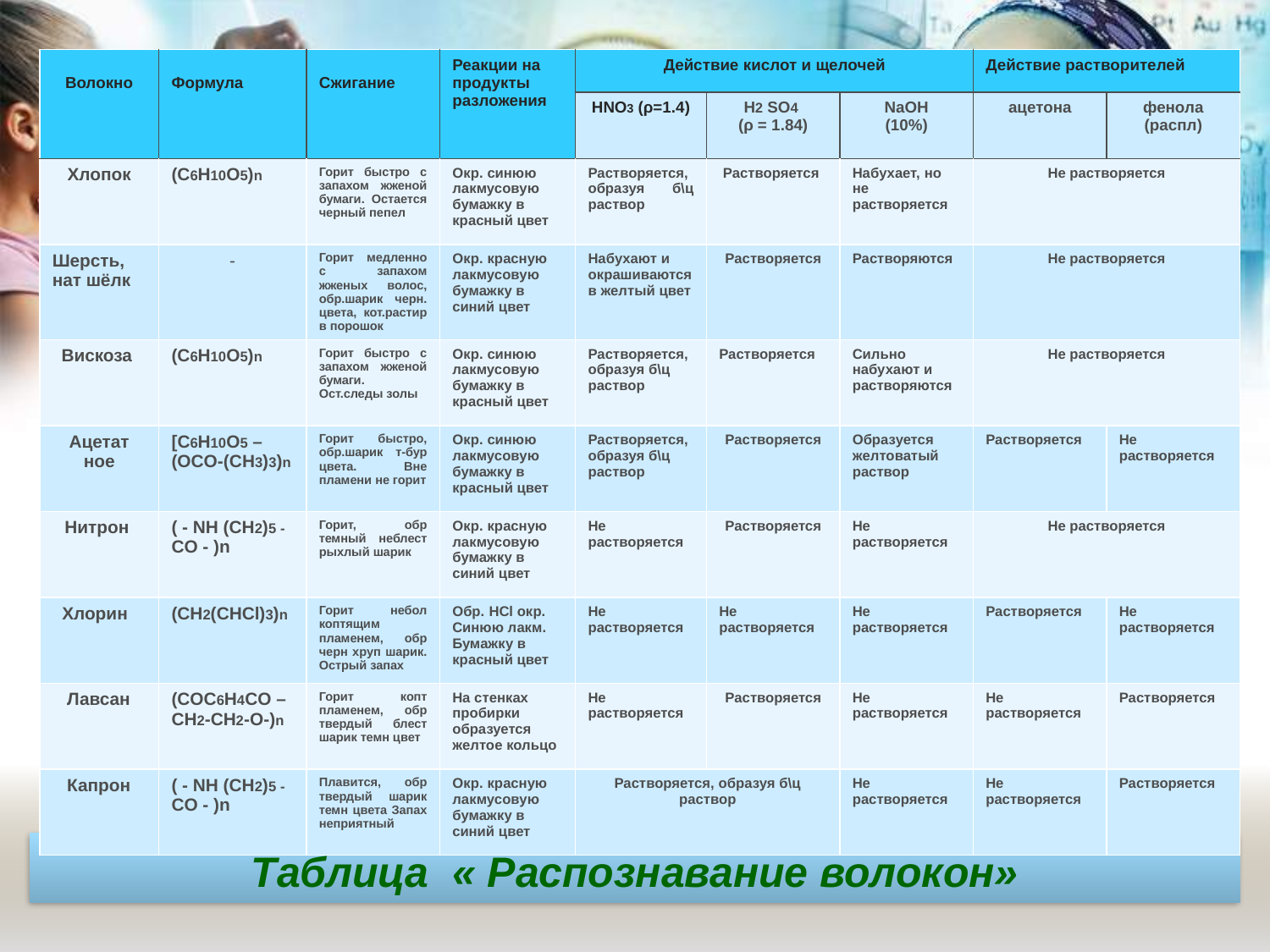

| Волокно | Формула | Сжигание | Реакции на продукты разложения | Действие кислот и щелочей |  |  | Действие растворителей |  |
| --- | --- | --- | --- | --- | --- | --- | --- | --- |
|  |  |  |  | HNO3 (ρ=1.4) | Н2 SO4 (ρ = 1.84) | NaOH (10%) | ацетона | фенола (распл) |
| Хлопок | (C6H10O5)n | Горит быстро с запахом жженой бумаги. Остается черный пепел | Окр. синюю лакмусовую бумажку в красный цвет | Растворяется, образуя б\ц раствор | Растворяется | Набухает, но не растворяется | Не растворяется |  |
| Шерсть, нат шёлк | - | Горит медленно с запахом жженых волос, обр.шарик черн. цвета, кот.растир в порошок | Окр. красную лакмусовую бумажку в синий цвет | Набухают и окрашиваются в желтый цвет | Растворяется | Растворяются | Не растворяется |  |
| Вискоза | (C6H10O5)n | Горит быстро с запахом жженой бумаги. Ост.следы золы | Окр. синюю лакмусовую бумажку в красный цвет | Растворяется, образуя б\ц раствор | Растворяется | Сильно набухают и растворяются | Не растворяется |  |
| Ацетат ное | [C6H10O5 – (OCO-(CH3)3)n | Горит быстро, обр.шарик т-бур цвета. Вне пламени не горит | Окр. синюю лакмусовую бумажку в красный цвет | Растворяется, образуя б\ц раствор | Растворяется | Образуется желтоватый раствор | Растворяется | Не растворяется |
| Нитрон | ( - NH (CH2)5 - CO - )n | Горит, обр темный неблест рыхлый шарик | Окр. красную лакмусовую бумажку в синий цвет | Не растворяется | Растворяется | Не растворяется | Не растворяется |  |
| Хлорин | (CH2(CHCl)3)n | Горит небол коптящим пламенем, обр черн хруп шарик. Острый запах | Обр. HCl окр. Синюю лакм. Бумажку в красный цвет | Не растворяется | Не растворяется | Не растворяется | Растворяется | Не растворяется |
| Лавсан | (COC6H4CO – CH2-CH2-O-)n | Горит копт пламенем, обр твердый блест шарик темн цвет | На стенках пробирки образуется желтое кольцо | Не растворяется | Растворяется | Не растворяется | Не растворяется | Растворяется |
| Капрон | ( - NH (CH2)5 - CO - )n | Плавится, обр твердый шарик темн цвета Запах неприятный | Окр. красную лакмусовую бумажку в синий цвет | Растворяется, образуя б\ц раствор |  | Не растворяется | Не растворяется | Растворяется |
# Таблица  « Распознавание волокон»